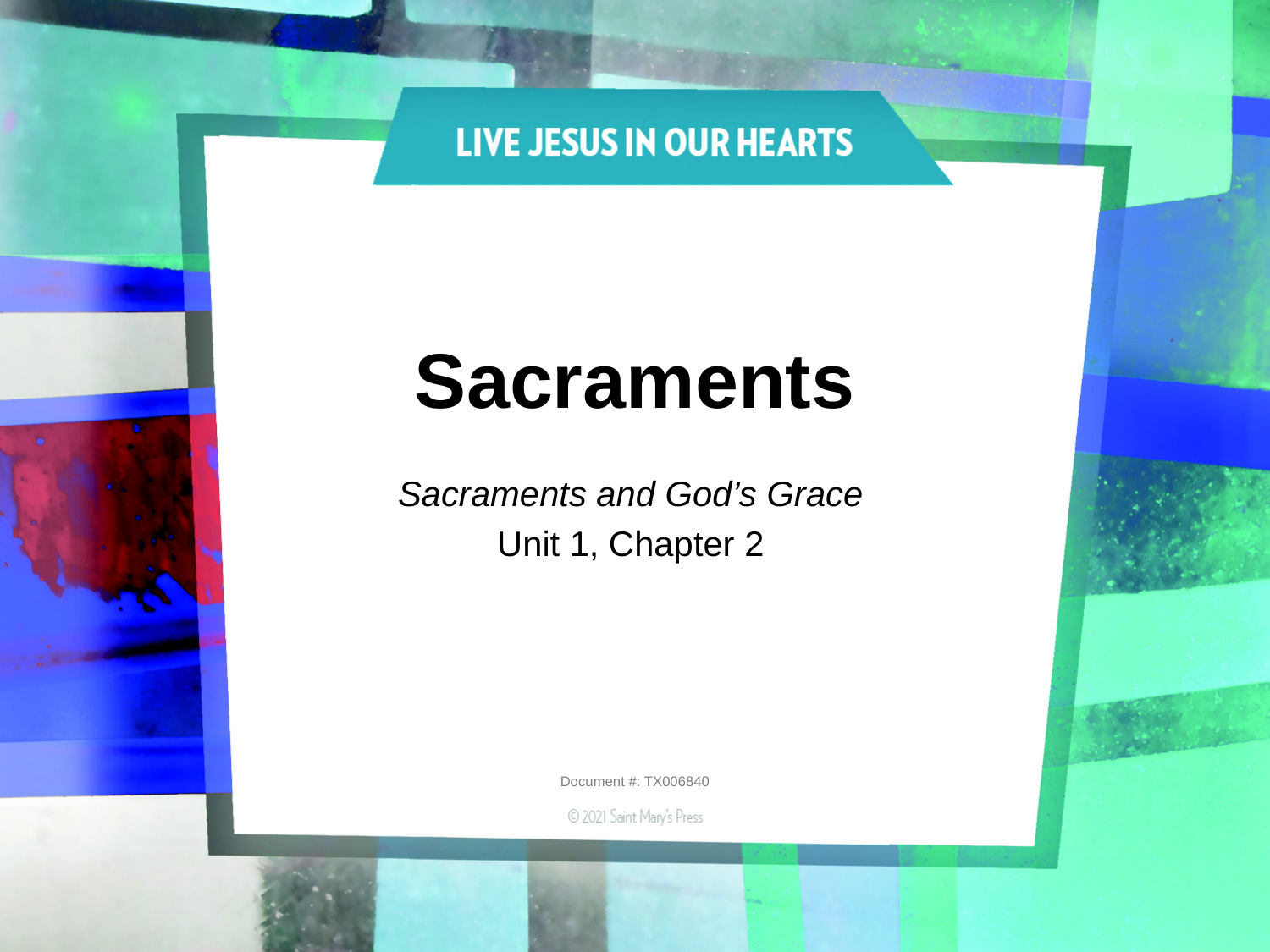

# Sacraments
Sacraments and God’s Grace
Unit 1, Chapter 2
Document #: TX006840